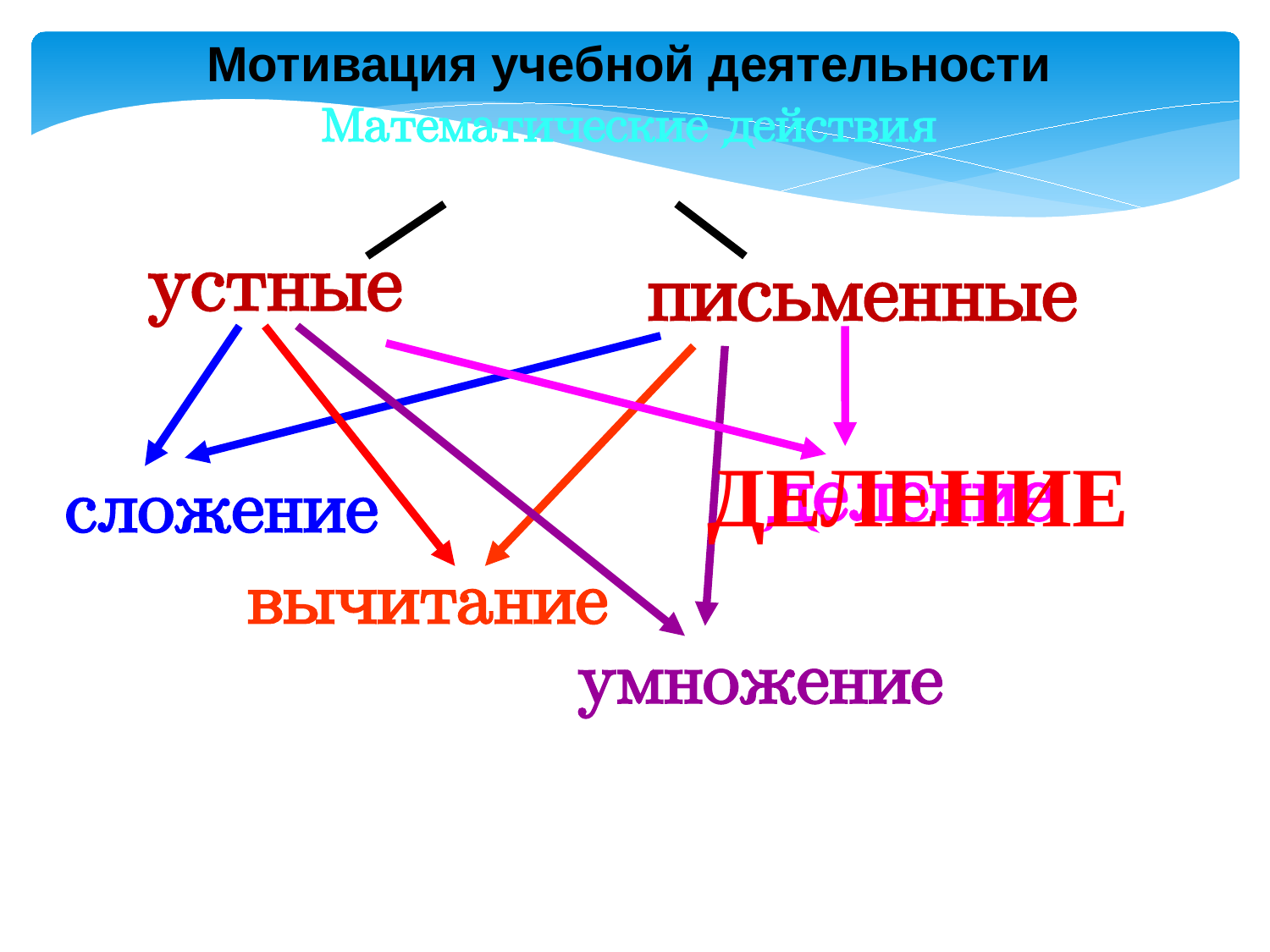

Мотивация учебной деятельности
Математические действия

устные
письменные

ДЕЛЕНИЕ
деление
сложение
вычитание
умножение